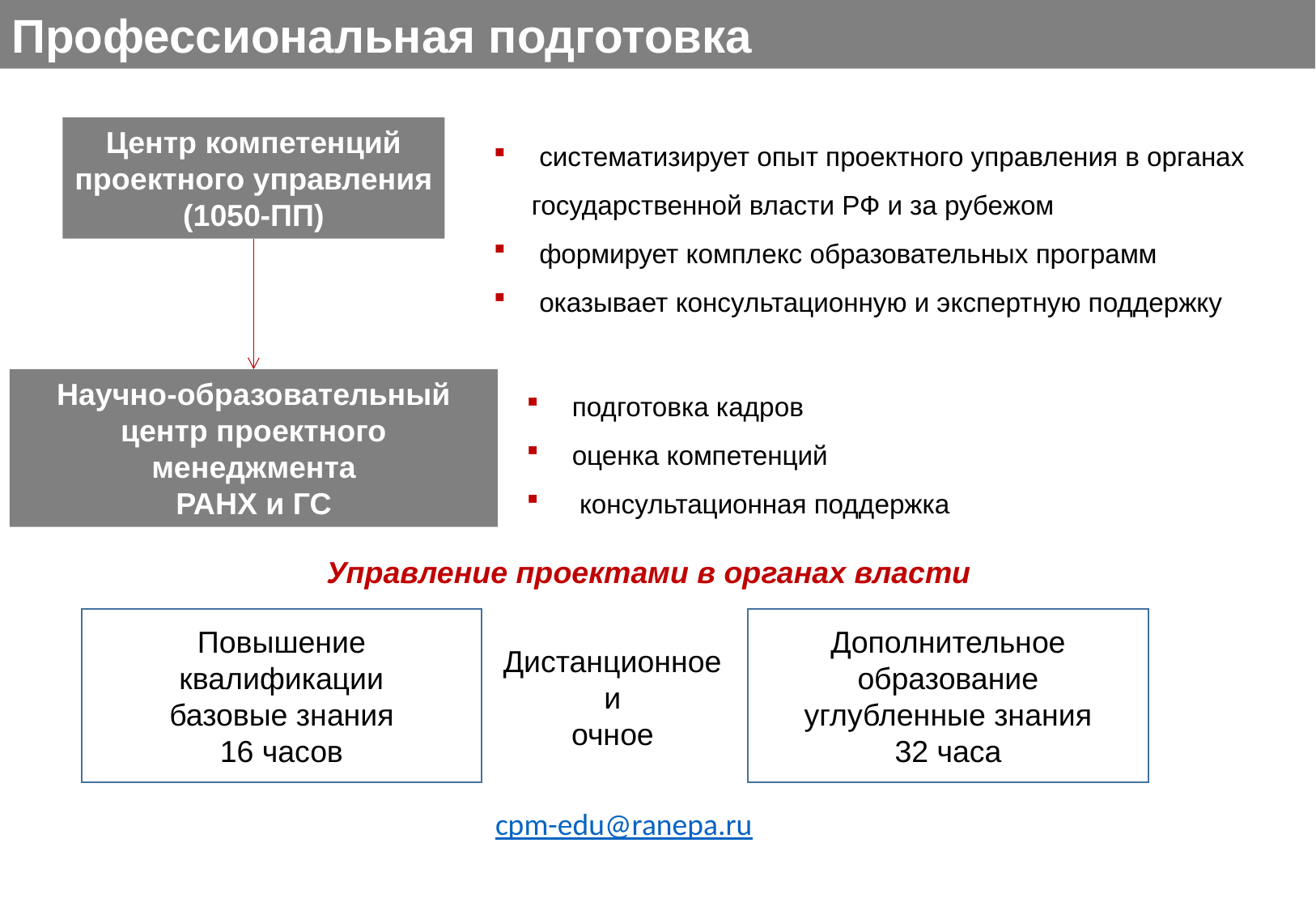

Профессиональная подготовка
Центр компетенций
проектного управления
(1050-ПП)
 систематизирует опыт проектного управления в органах государственной власти РФ и за рубежом
 формирует комплекс образовательных программ
 оказывает консультационную и экспертную поддержку
 подготовка кадров
 оценка компетенций
  консультационная поддержка
Научно-образовательный центр проектного менеджмента
РАНХ и ГС
Управление проектами в органах власти
Повышение квалификации
базовые знания
16 часов
Дополнительное образование
углубленные знания
32 часа
Дистанционное
и
очное
cpm-edu@ranepa.ru